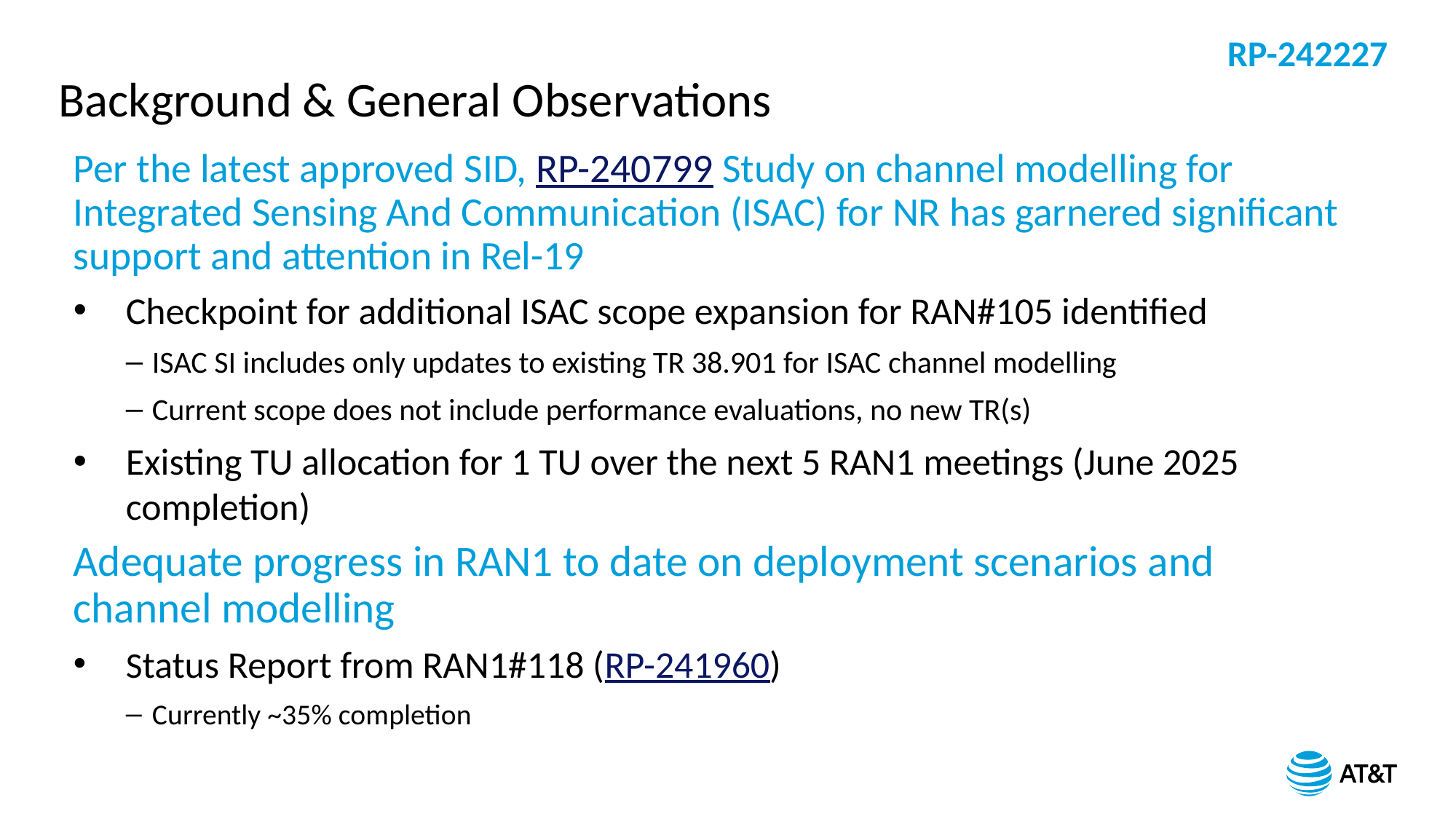

RP-242227
# Background & General Observations
Per the latest approved SID, RP-240799 Study on channel modelling for Integrated Sensing And Communication (ISAC) for NR has garnered significant support and attention in Rel-19
Checkpoint for additional ISAC scope expansion for RAN#105 identified
ISAC SI includes only updates to existing TR 38.901 for ISAC channel modelling
Current scope does not include performance evaluations, no new TR(s)
Existing TU allocation for 1 TU over the next 5 RAN1 meetings (June 2025 completion)
Adequate progress in RAN1 to date on deployment scenarios and channel modelling
Status Report from RAN1#118 (RP-241960)
Currently ~35% completion